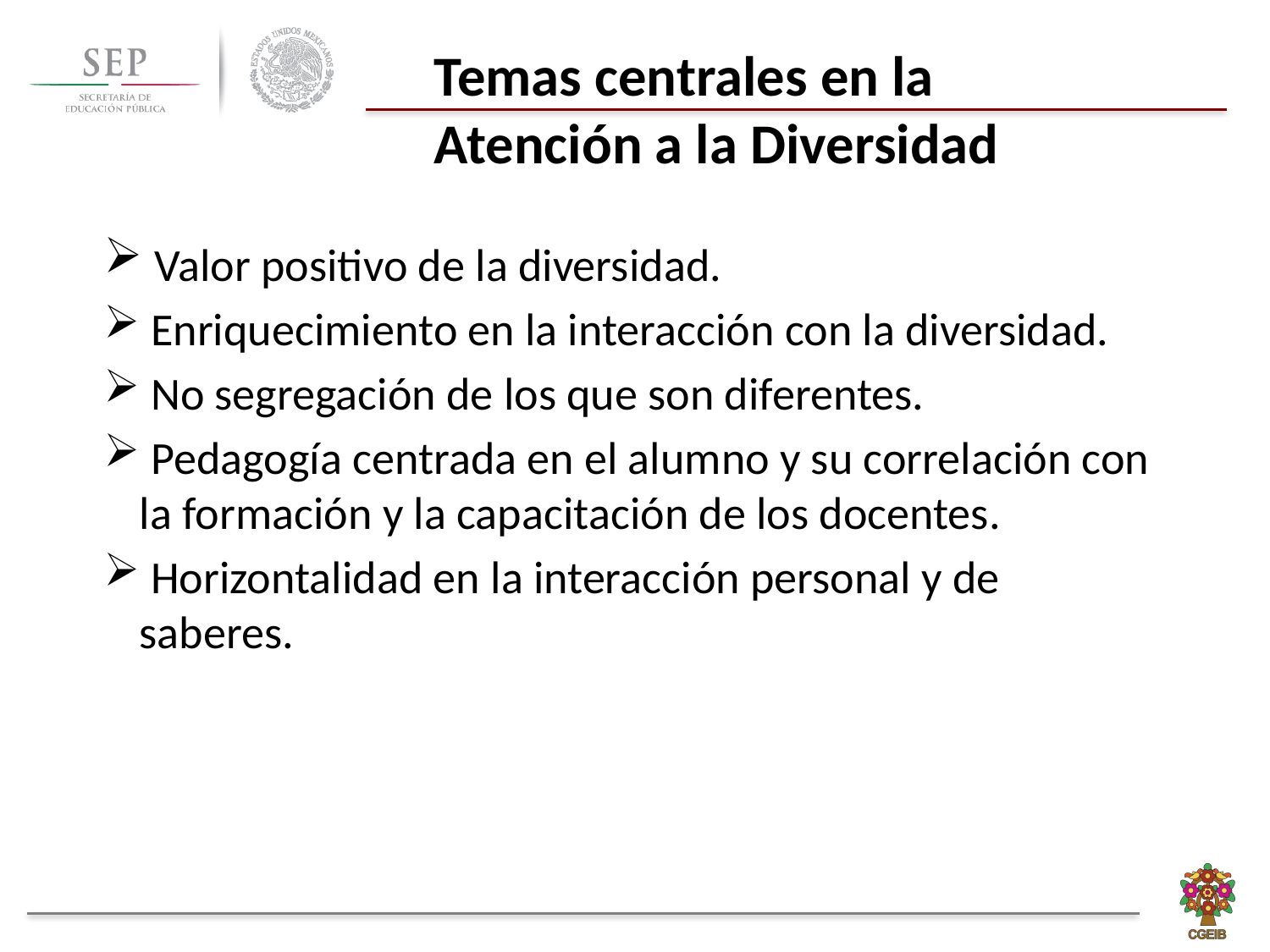

Temas centrales en la
Atención a la Diversidad
 Valor positivo de la diversidad.
 Enriquecimiento en la interacción con la diversidad.
 No segregación de los que son diferentes.
 Pedagogía centrada en el alumno y su correlación con la formación y la capacitación de los docentes.
 Horizontalidad en la interacción personal y de saberes.